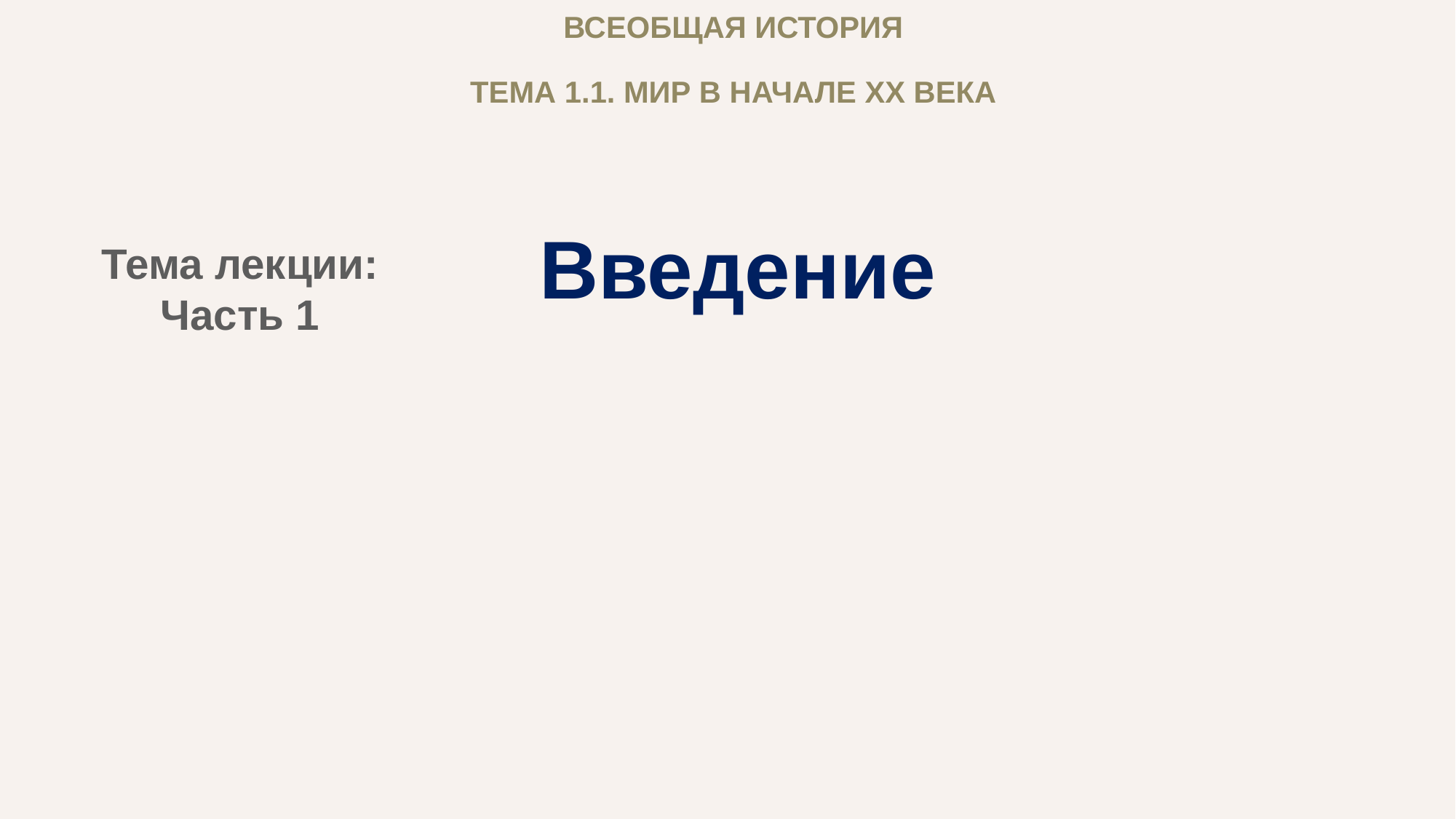

Всеобщая история
Тема 1.1. Мир в начале XX века
Введение
Тема лекции:
Часть 1